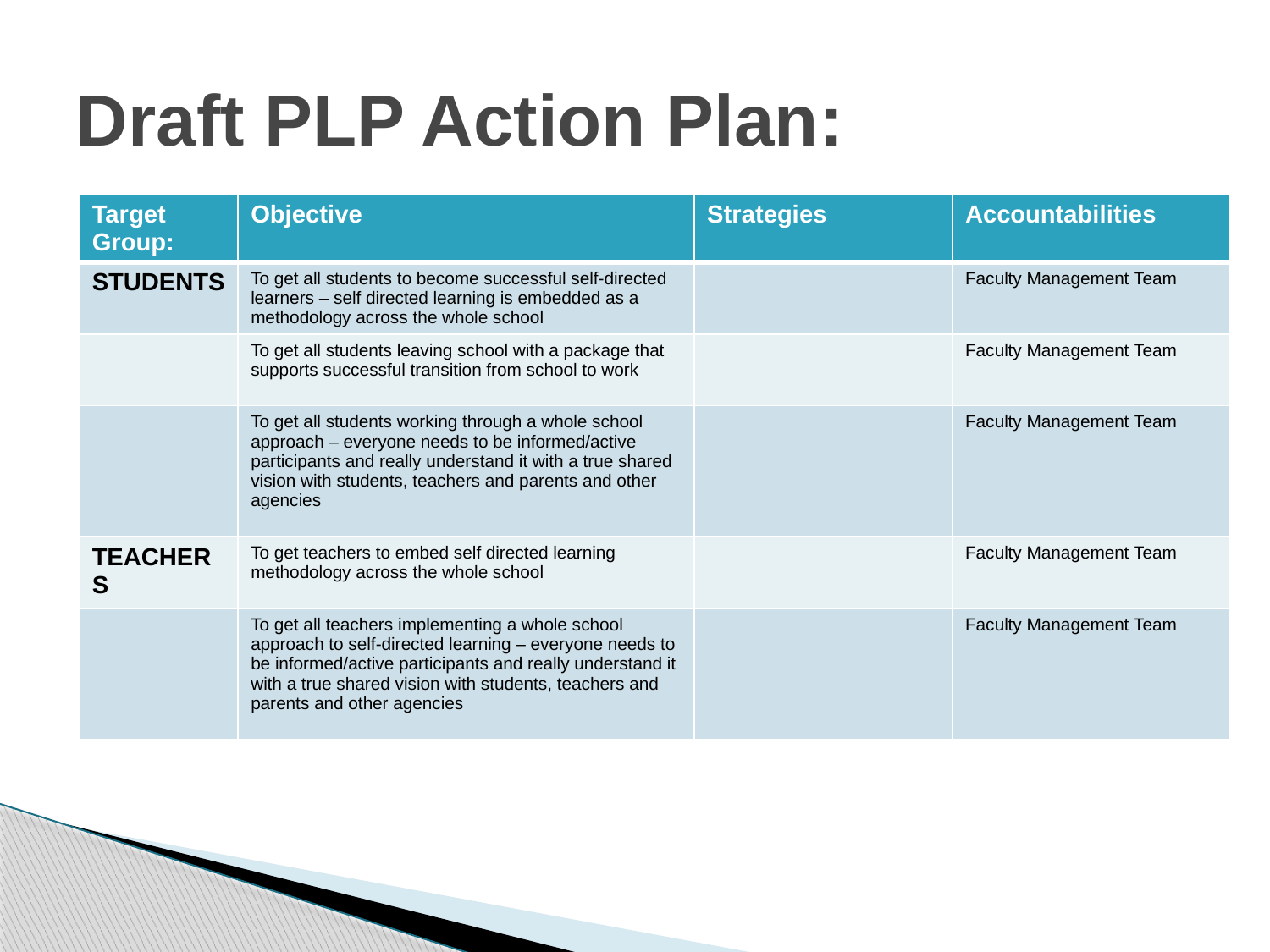

# Draft PLP Action Plan:
| Target Group: | Objective | Strategies | Accountabilities |
| --- | --- | --- | --- |
| STUDENTS | To get all students to become successful self-directed learners – self directed learning is embedded as a methodology across the whole school |  | Faculty Management Team |
|  | To get all students leaving school with a package that supports successful transition from school to work |  | Faculty Management Team |
|  | To get all students working through a whole school approach – everyone needs to be informed/active participants and really understand it with a true shared vision with students, teachers and parents and other agencies |  | Faculty Management Team |
| TEACHERS | To get teachers to embed self directed learning methodology across the whole school |  | Faculty Management Team |
|  | To get all teachers implementing a whole school approach to self-directed learning – everyone needs to be informed/active participants and really understand it with a true shared vision with students, teachers and parents and other agencies |  | Faculty Management Team |